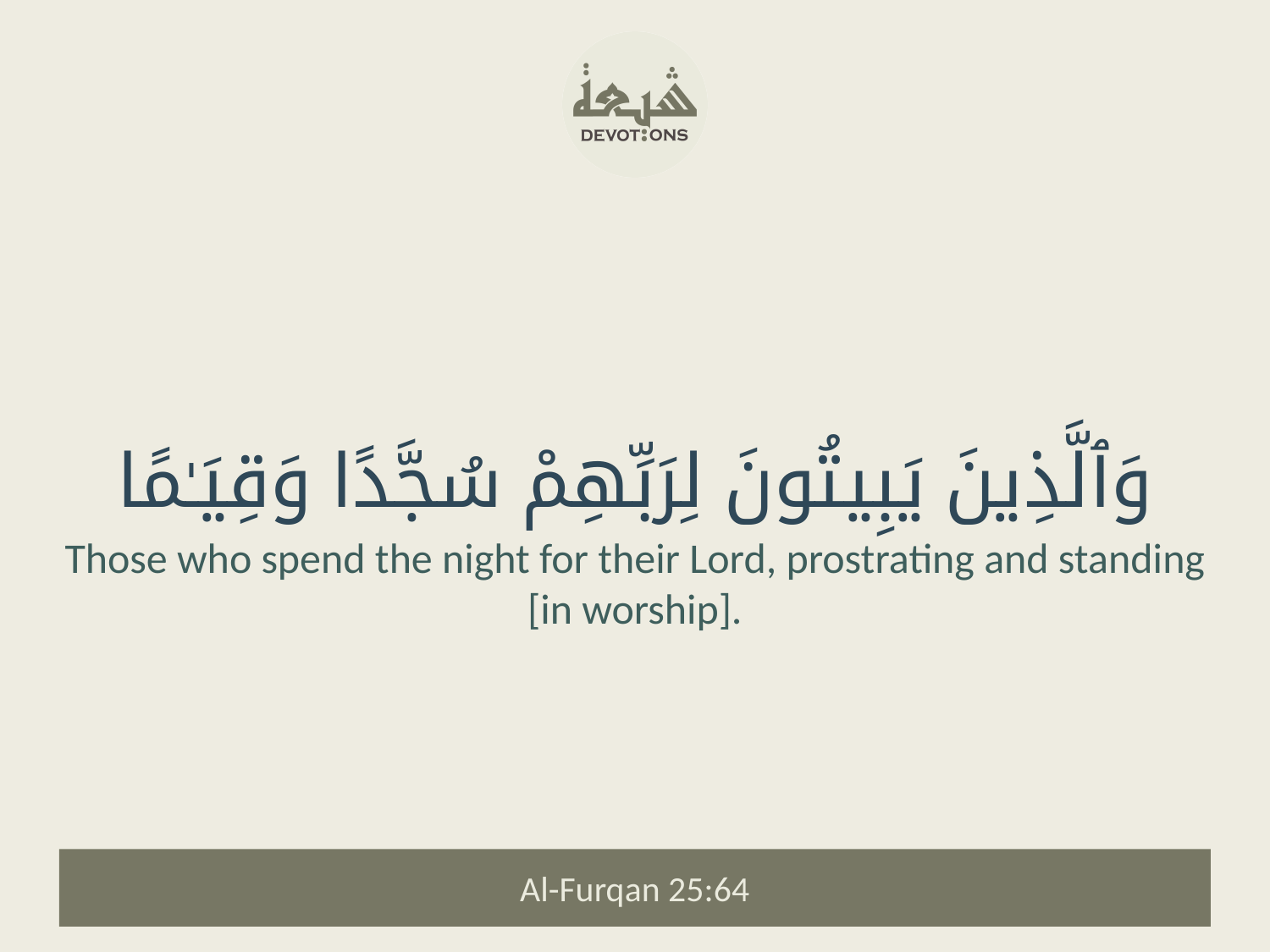

وَٱلَّذِينَ يَبِيتُونَ لِرَبِّهِمْ سُجَّدًا وَقِيَـٰمًا
Those who spend the night for their Lord, prostrating and standing [in worship].
Al-Furqan 25:64